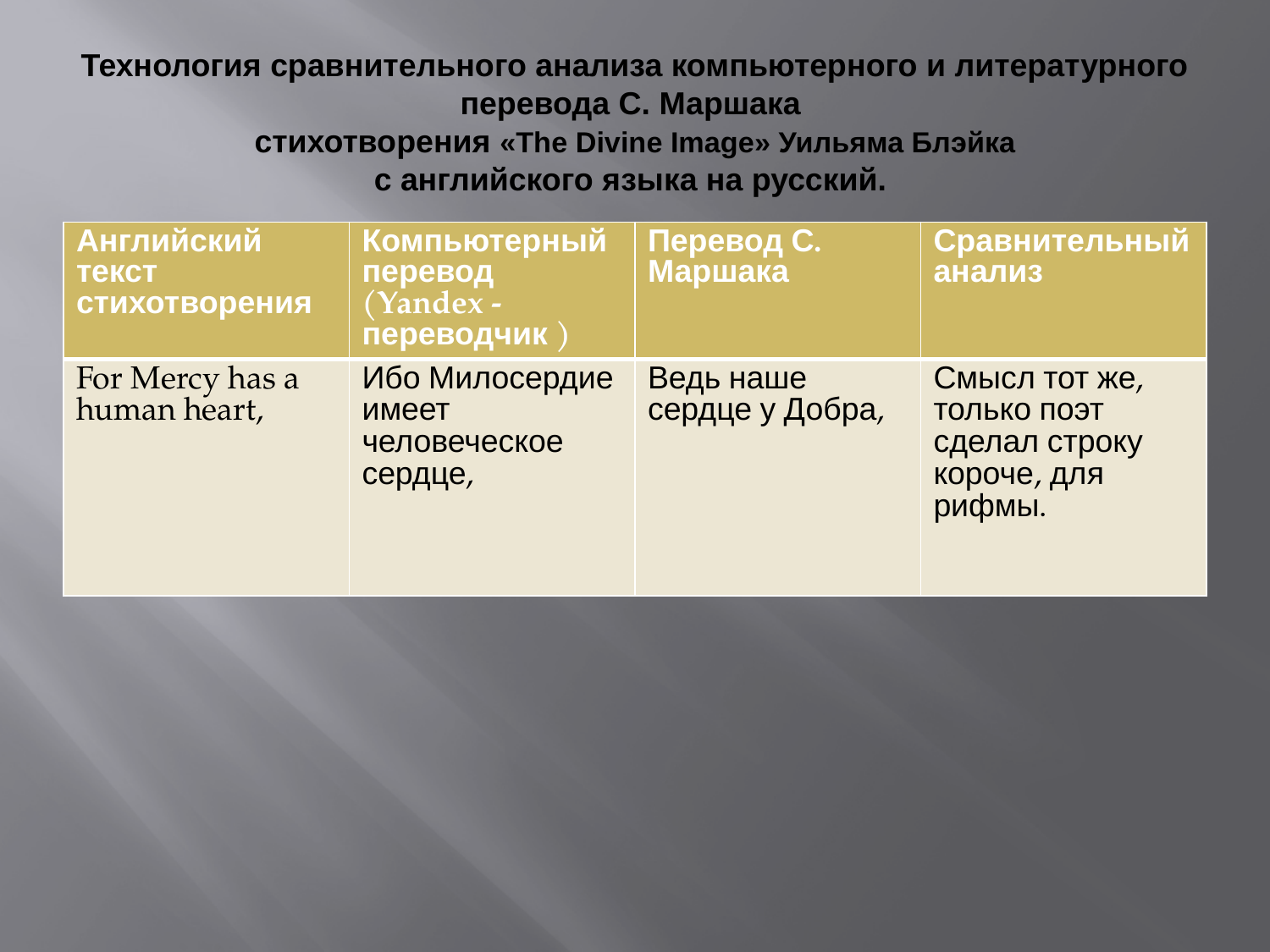

# Технология сравнительного анализа компьютерного и литературного перевода С. Маршака стихотворения «The Divine Image» Уильяма Блэйка с английского языка на русский.
| Английский текст стихотворения | Компьютерный перевод (Yandex - переводчик ) | Перевод С. Маршака | Сравнительный анализ |
| --- | --- | --- | --- |
| For Mercy has a human heart, | Ибо Милосердие имеет человеческое сердце, | Ведь наше сердце у Добра, | Смысл тот же, только поэт сделал строку короче, для рифмы. |